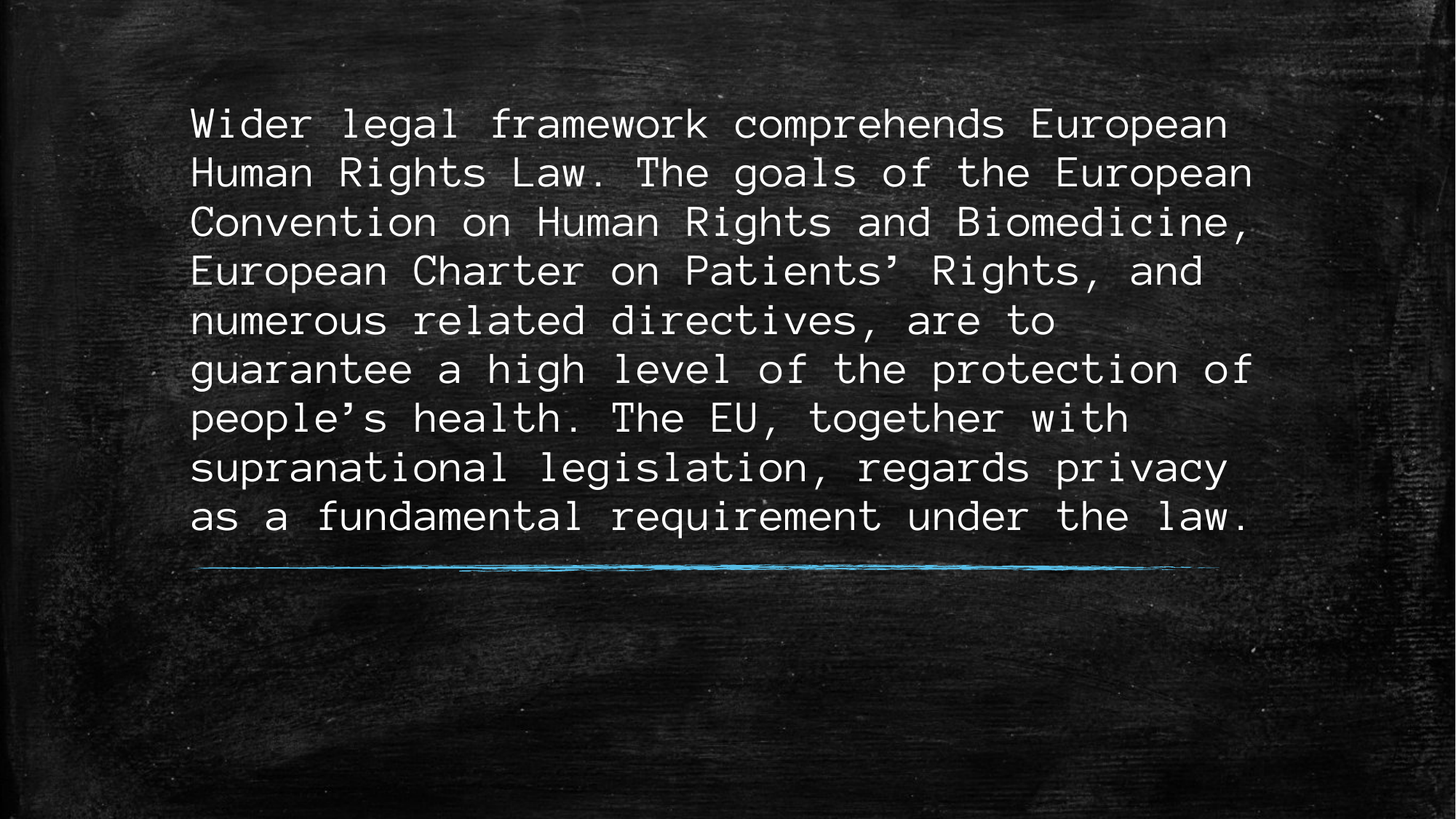

# Wider legal framework comprehends European Human Rights Law. The goals of the European Convention on Human Rights and Biomedicine, European Charter on Patients’ Rights, and numerous related directives, are to guarantee a high level of the protection of people’s health. The EU, together with supranational legislation, regards privacy as a fundamental requirement under the law.